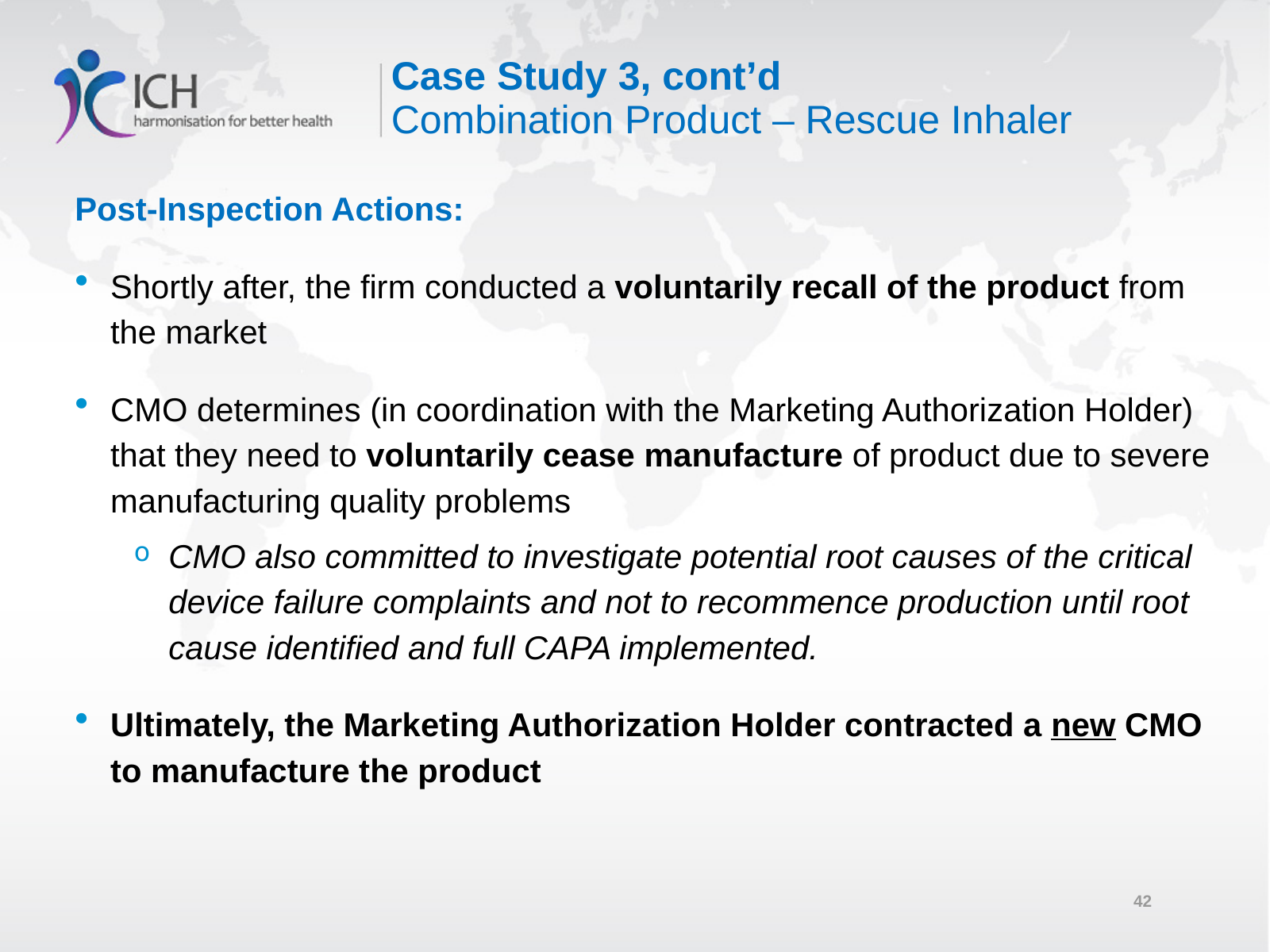

Case Study 3, cont’d
Combination Product – Rescue Inhaler

Post-Inspection Actions:
Shortly after, the firm conducted a voluntarily recall of the product from the market
CMO determines (in coordination with the Marketing Authorization Holder) that they need to voluntarily cease manufacture of product due to severe manufacturing quality problems
CMO also committed to investigate potential root causes of the critical device failure complaints and not to recommence production until root cause identified and full CAPA implemented.
Ultimately, the Marketing Authorization Holder contracted a new CMO to manufacture the product